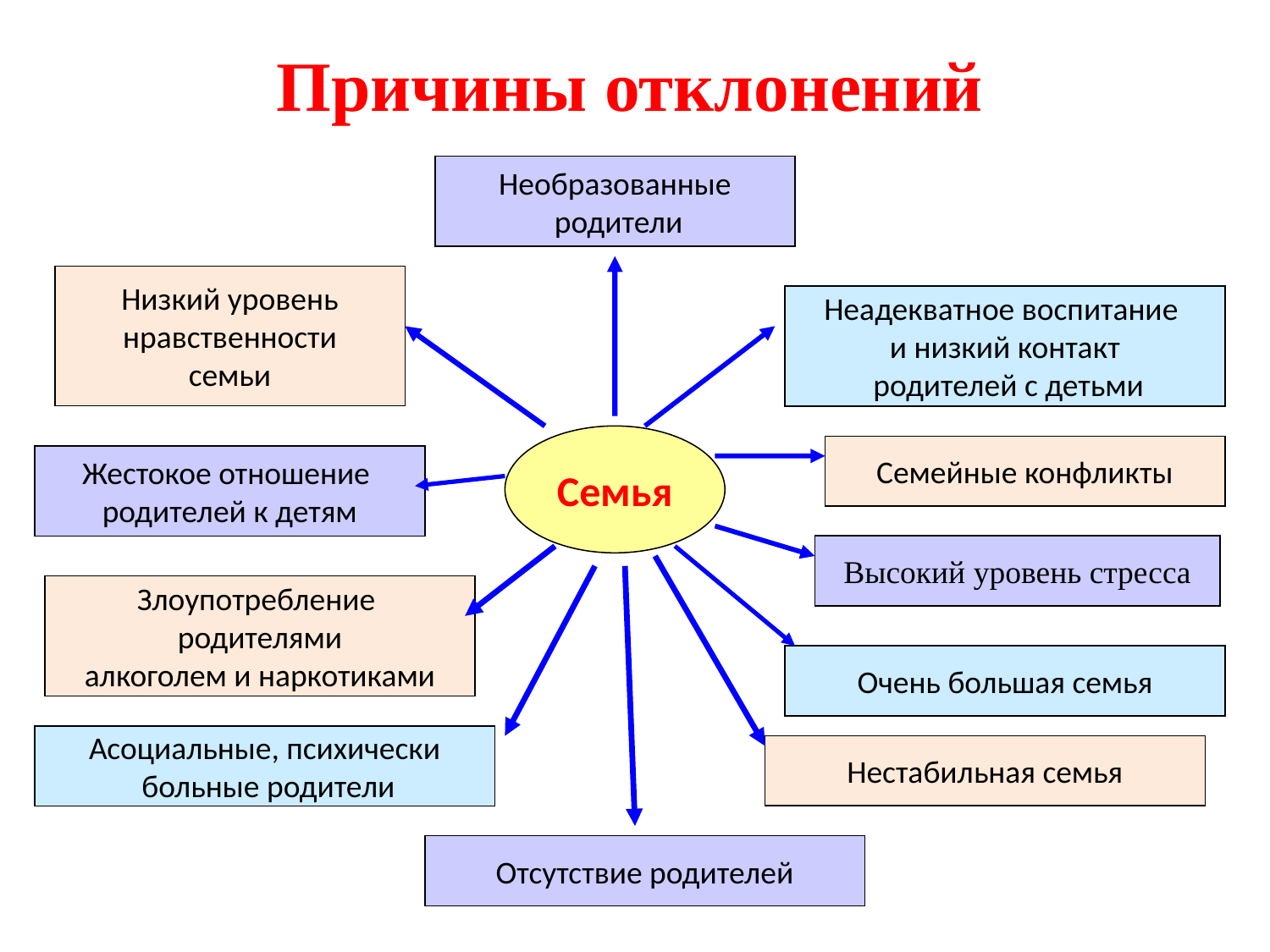

Причины отклонений
Необразованные
 родители

Низкий уровень
нравственности
семьи
Неадекватное воспитание
и низкий контакт
 родителей с детьми

Семья
Семейные конфликты
Жестокое отношение
родителей к детям

Высокий уровень стресса

Злоупотребление
родителями
алкоголем и наркотиками
Очень большая семья
Асоциальные, психически
 больные родители
Нестабильная семья
Отсутствие родителей